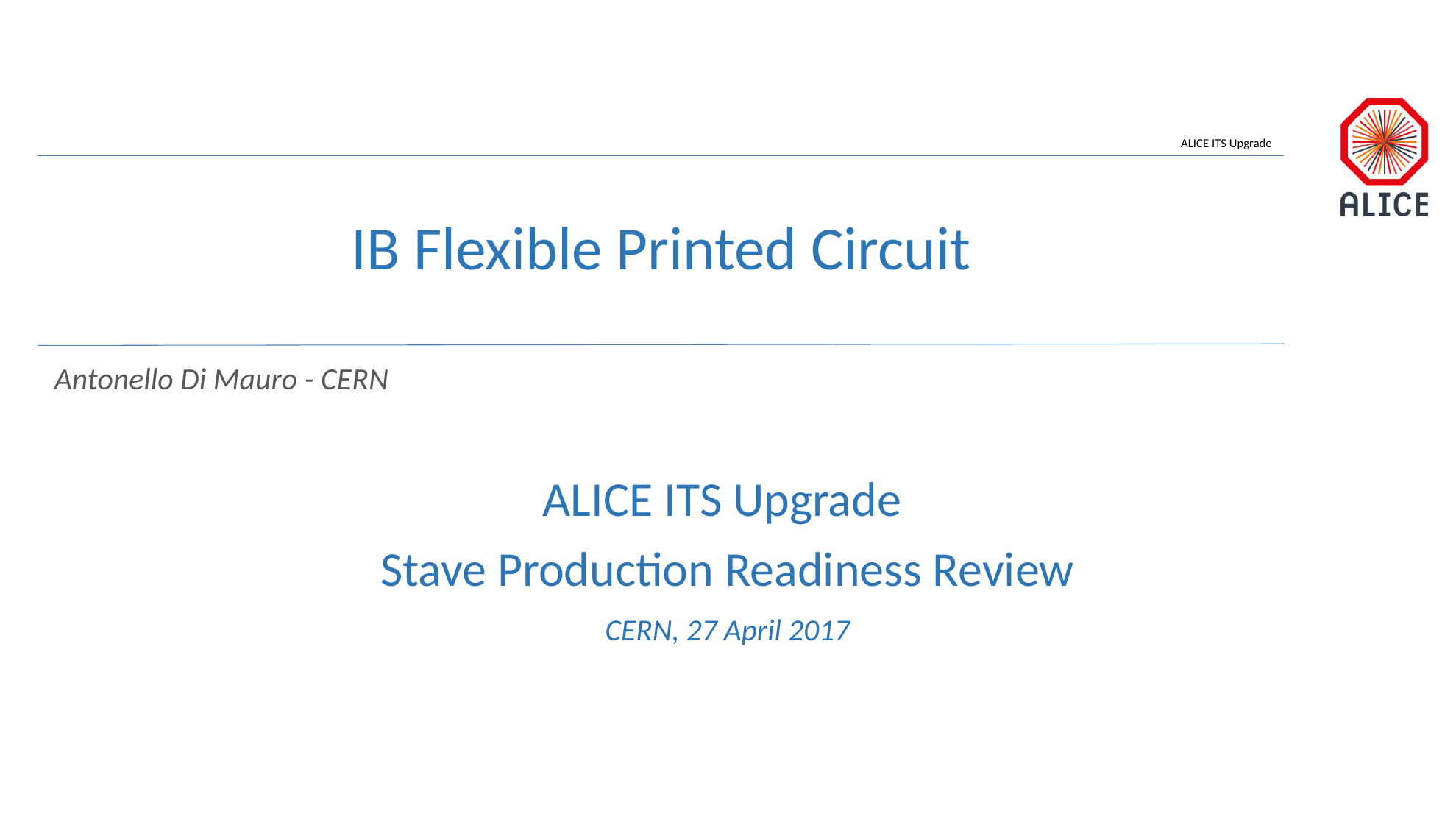

# IB Flexible Printed Circuit
ALICE ITS Upgrade
Stave Production Readiness Review
CERN, 27 April 2017